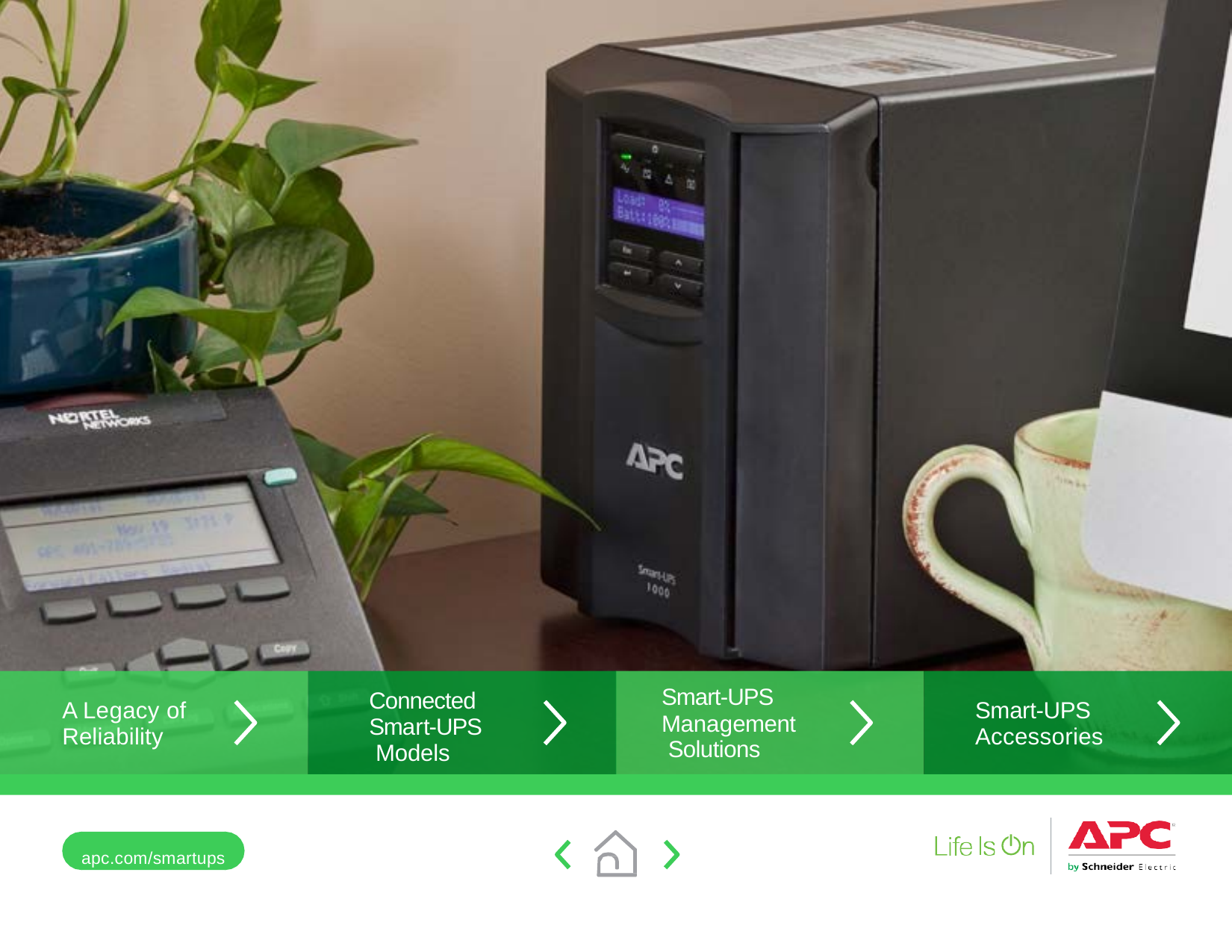

Smart-UPS  Management  Solutions
Connected Smart-UPS  Models
A Legacy of  Reliability
Smart-UPS  Accessories

apc.com/smartups